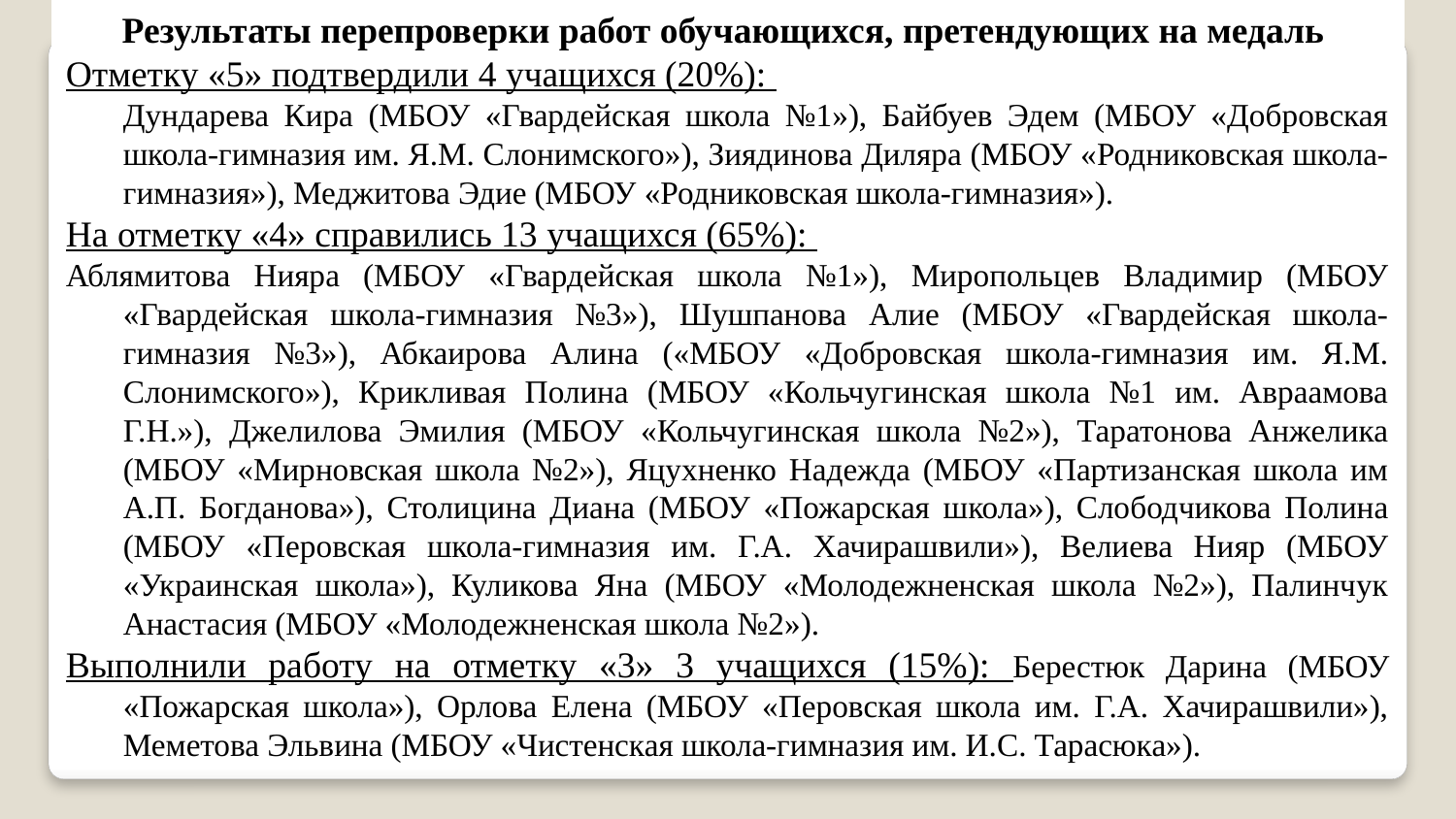

Результаты перепроверки работ обучающихся, претендующих на медаль
Отметку «5» подтвердили 4 учащихся (20%):
Дундарева Кира (МБОУ «Гвардейская школа №1»), Байбуев Эдем (МБОУ «Добровская школа-гимназия им. Я.М. Слонимского»), Зиядинова Диляра (МБОУ «Родниковская школа-гимназия»), Меджитова Эдие (МБОУ «Родниковская школа-гимназия»).
На отметку «4» справились 13 учащихся (65%):
Аблямитова Нияра (МБОУ «Гвардейская школа №1»), Миропольцев Владимир (МБОУ «Гвардейская школа-гимназия №3»), Шушпанова Алие (МБОУ «Гвардейская школа-гимназия №3»), Абкаирова Алина («МБОУ «Добровская школа-гимназия им. Я.М. Слонимского»), Крикливая Полина (МБОУ «Кольчугинская школа №1 им. Авраамова Г.Н.»), Джелилова Эмилия (МБОУ «Кольчугинская школа №2»), Таратонова Анжелика (МБОУ «Мирновская школа №2»), Яцухненко Надежда (МБОУ «Партизанская школа им А.П. Богданова»), Столицина Диана (МБОУ «Пожарская школа»), Слободчикова Полина (МБОУ «Перовская школа-гимназия им. Г.А. Хачирашвили»), Велиева Нияр (МБОУ «Украинская школа»), Куликова Яна (МБОУ «Молодежненская школа №2»), Палинчук Анастасия (МБОУ «Молодежненская школа №2»).
Выполнили работу на отметку «3» 3 учащихся (15%): Берестюк Дарина (МБОУ «Пожарская школа»), Орлова Елена (МБОУ «Перовская школа им. Г.А. Хачирашвили»), Меметова Эльвина (МБОУ «Чистенская школа-гимназия им. И.С. Тарасюка»).